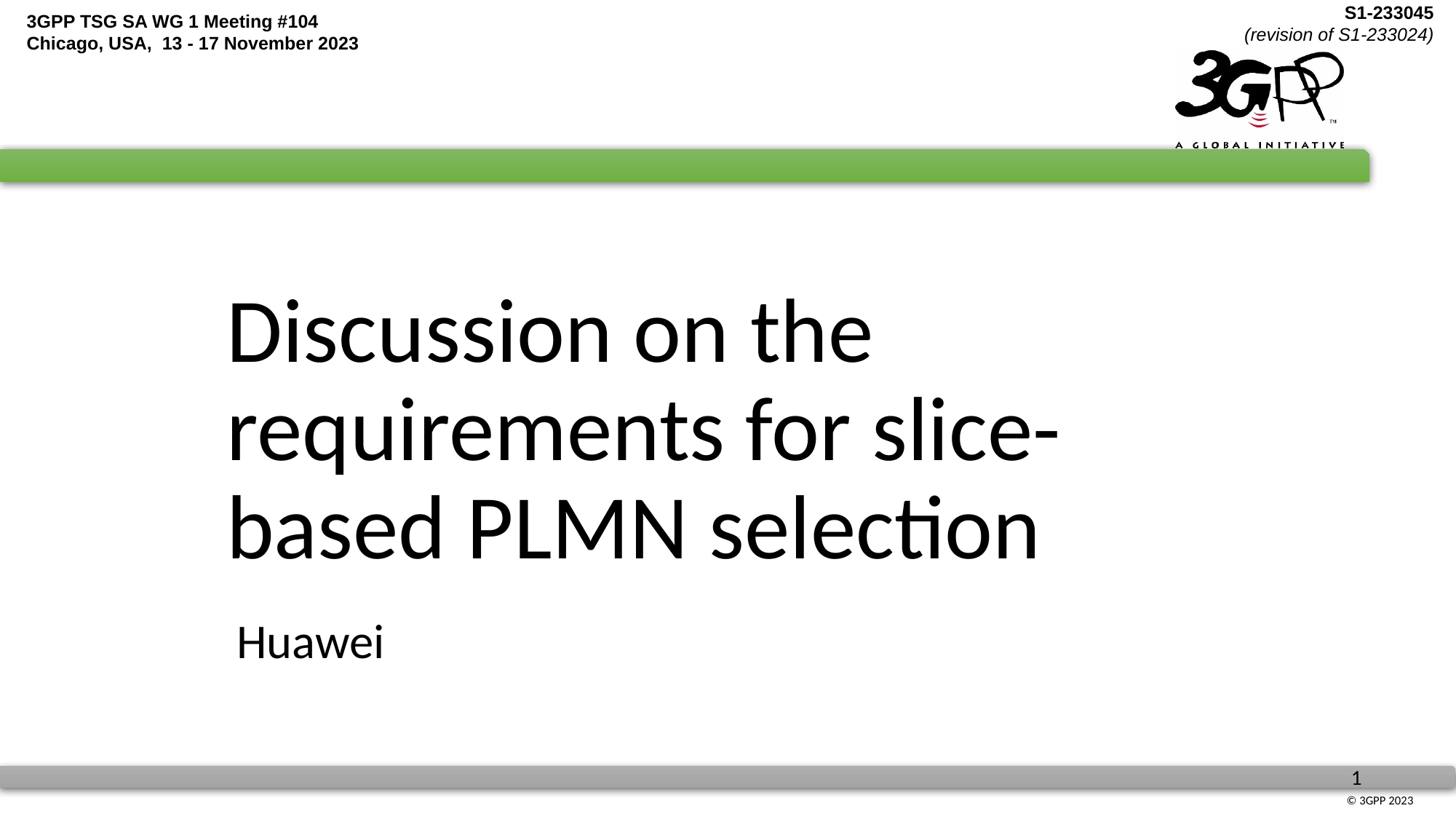

# Discussion on the requirements for slice-based PLMN selection
Huawei